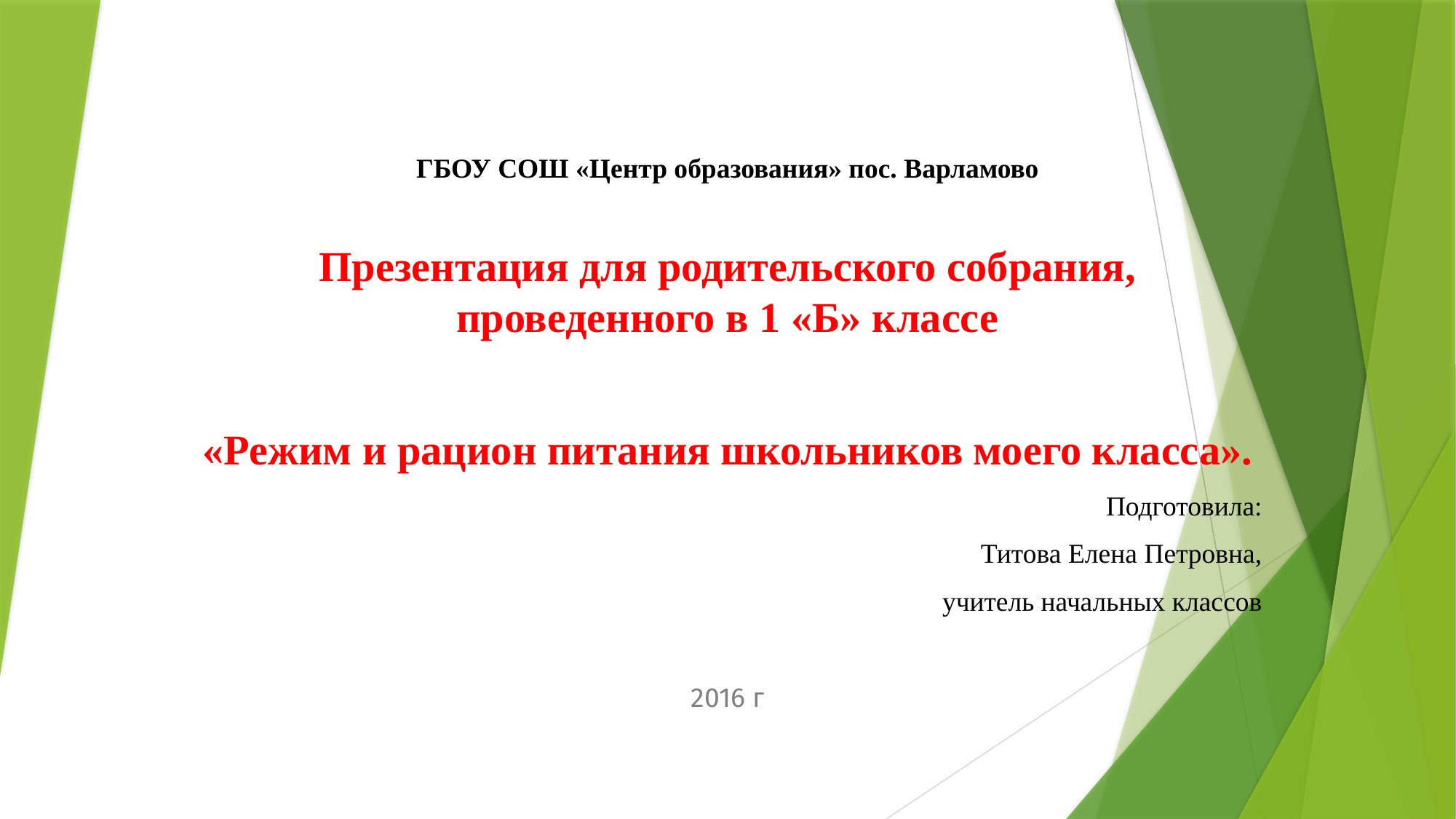

# ГБОУ СОШ «Центр образования» пос. Варламово
Презентация для родительского собрания, проведенного в 1 «Б» классе

«Режим и рацион питания школьников моего класса».
                                                     Подготовила:
                                                                        Титова Елена Петровна,
 учитель начальных классов

2016 г